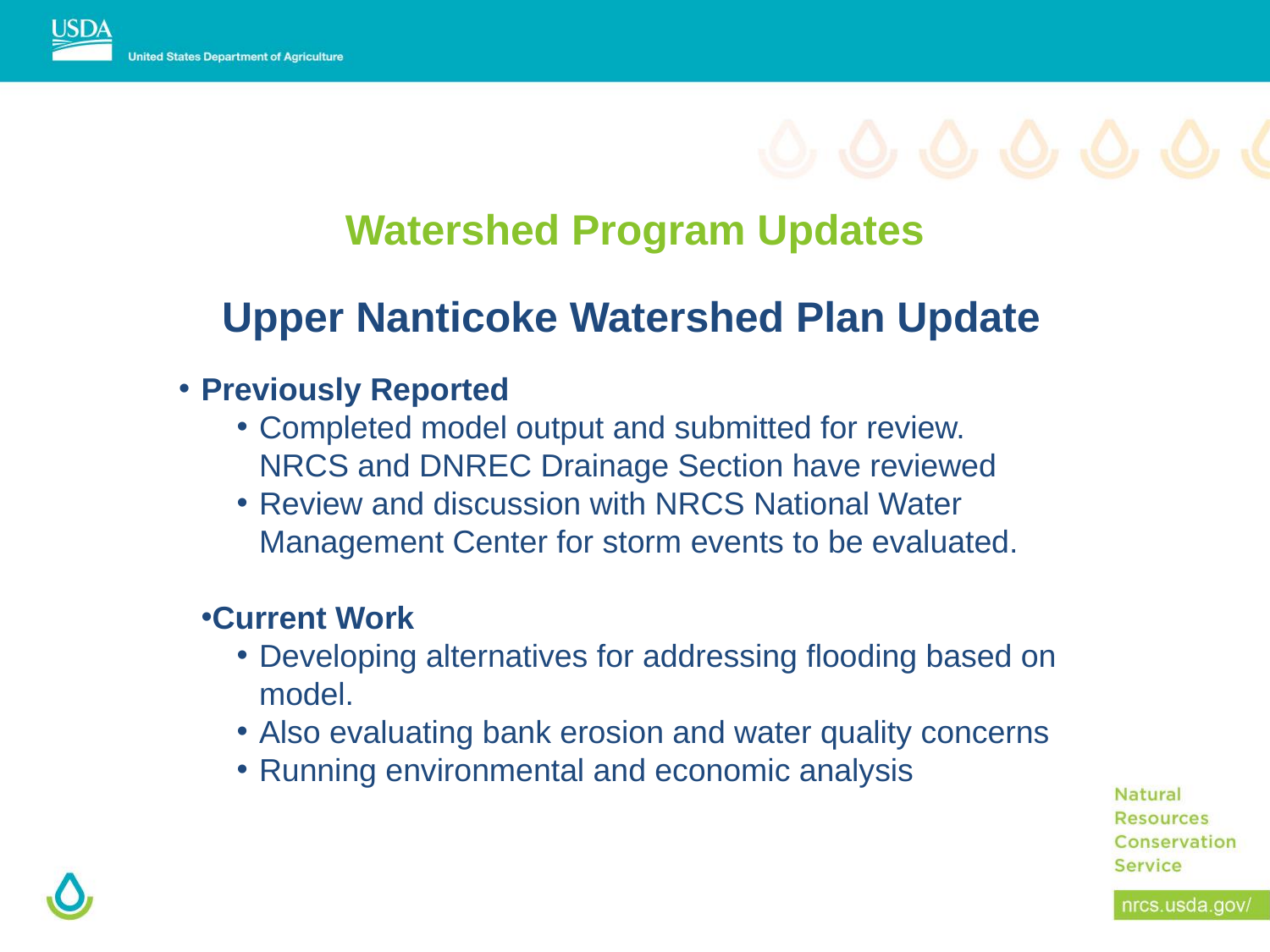

# Watershed Program Updates
Upper Nanticoke Watershed Plan Update

Previously Reported
Completed model output and submitted for review. NRCS and DNREC Drainage Section have reviewed
Review and discussion with NRCS National Water Management Center for storm events to be evaluated.

Current Work
Developing alternatives for addressing flooding based on model.
Also evaluating bank erosion and water quality concerns
Running environmental and economic analysis